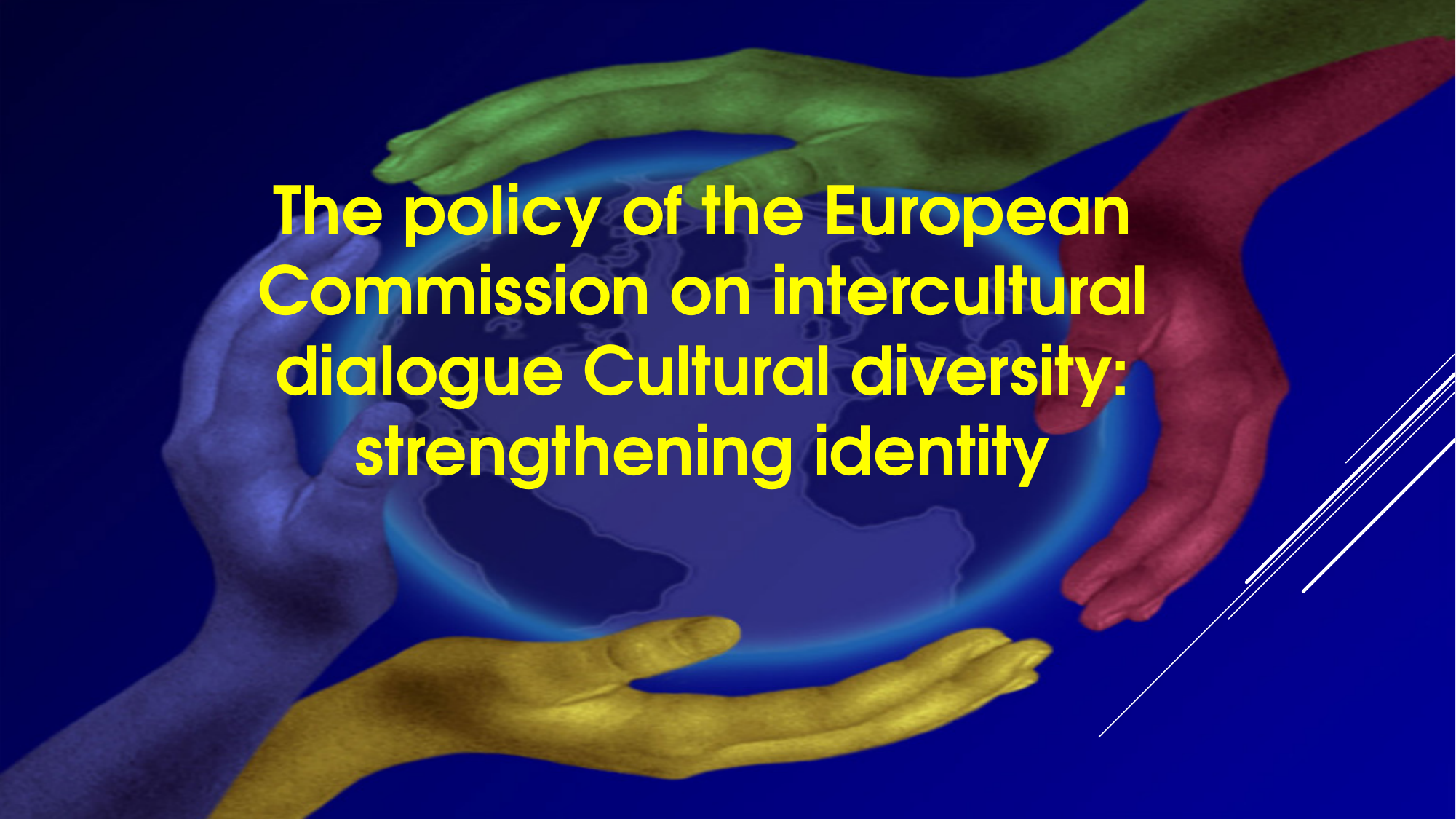

The policy of the European Commission on intercultural dialogue Cultural diversity: strengthening identity